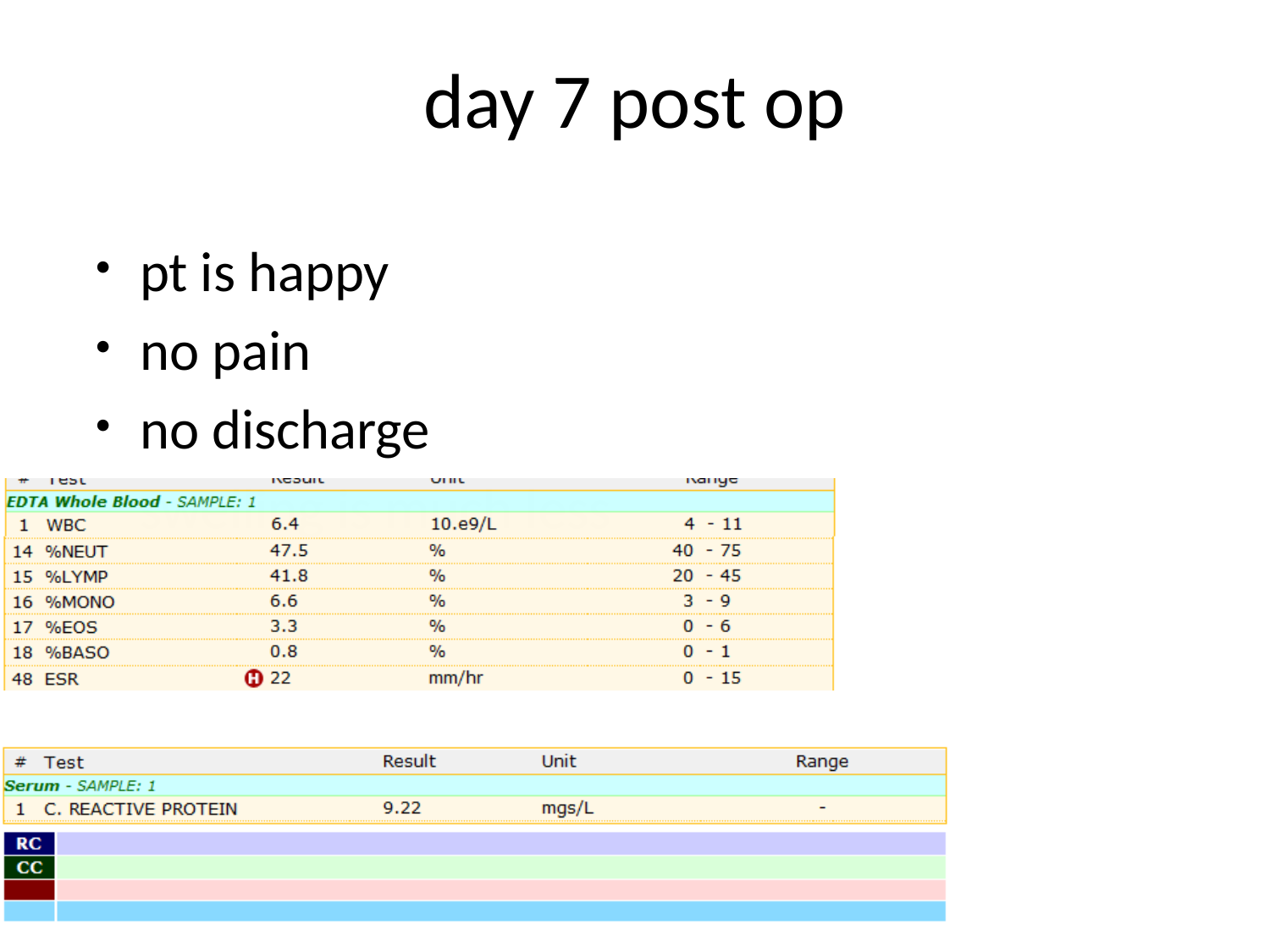

# day 7 post op
pt is happy
no pain
no discharge
swelling is much less